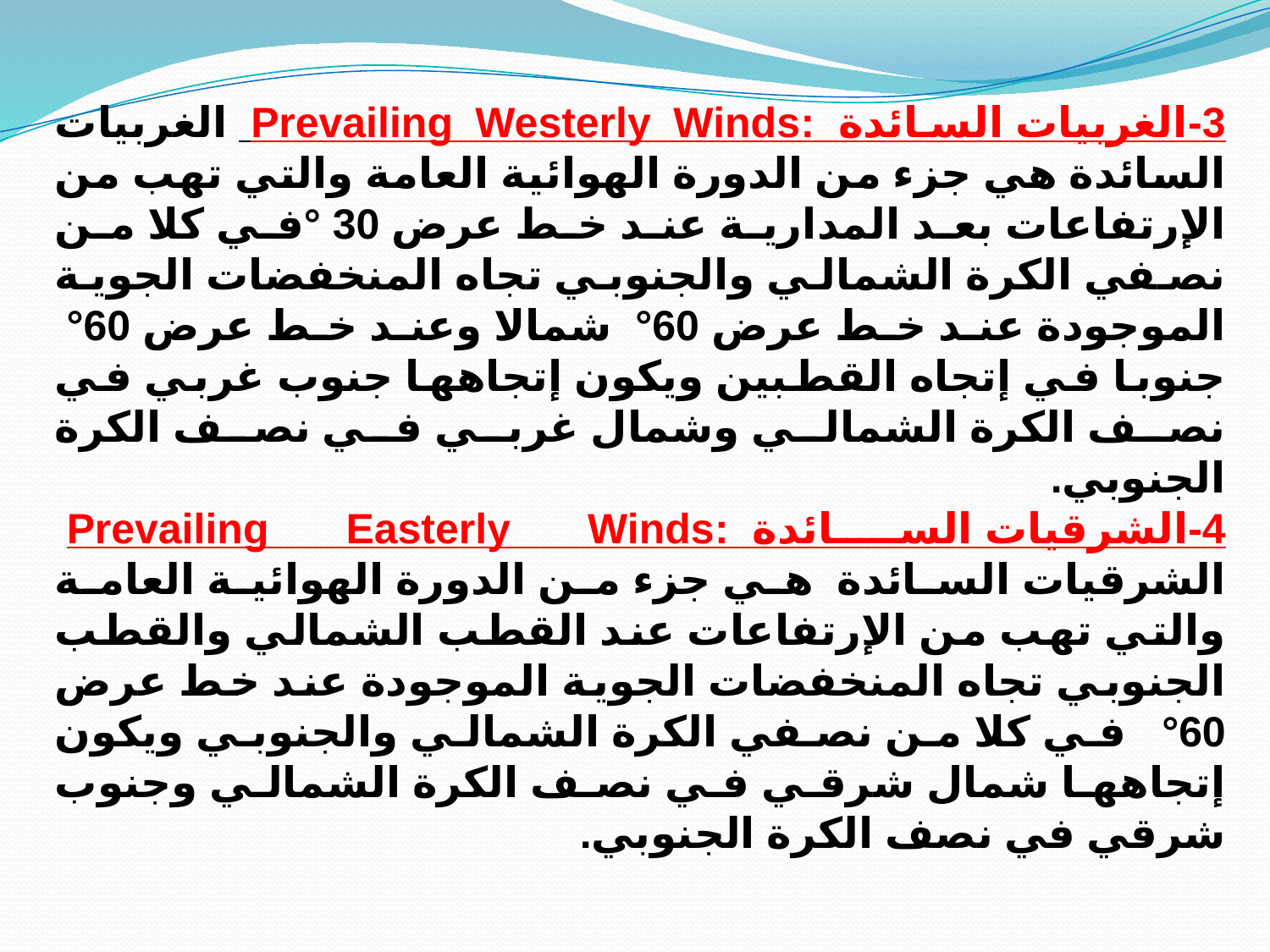

3-الغربيات السائدة  :Prevailing Westerly Winds  الغربيات السائدة هي جزء من الدورة الهوائية العامة والتي تهب من الإرتفاعات بعد المدارية عند خط عرض 30 °في كلا من نصفي الكرة الشمالي والجنوبي تجاه المنخفضات الجوية الموجودة عند خط عرض 60°  شمالا وعند خط عرض 60°  جنوبا في إتجاه القطبين ويكون إتجاهها جنوب غربي في نصف الكرة الشمالي وشمال غربي في نصف الكرة الجنوبي.
4-الشرقيات السائدة  :Prevailing Easterly Winds  الشرقيات السائدة  هي جزء من الدورة الهوائية العامة والتي تهب من الإرتفاعات عند القطب الشمالي والقطب الجنوبي تجاه المنخفضات الجوية الموجودة عند خط عرض 60°   في كلا من نصفي الكرة الشمالي والجنوبي ويكون إتجاهها شمال شرقي في نصف الكرة الشمالي وجنوب شرقي في نصف الكرة الجنوبي.